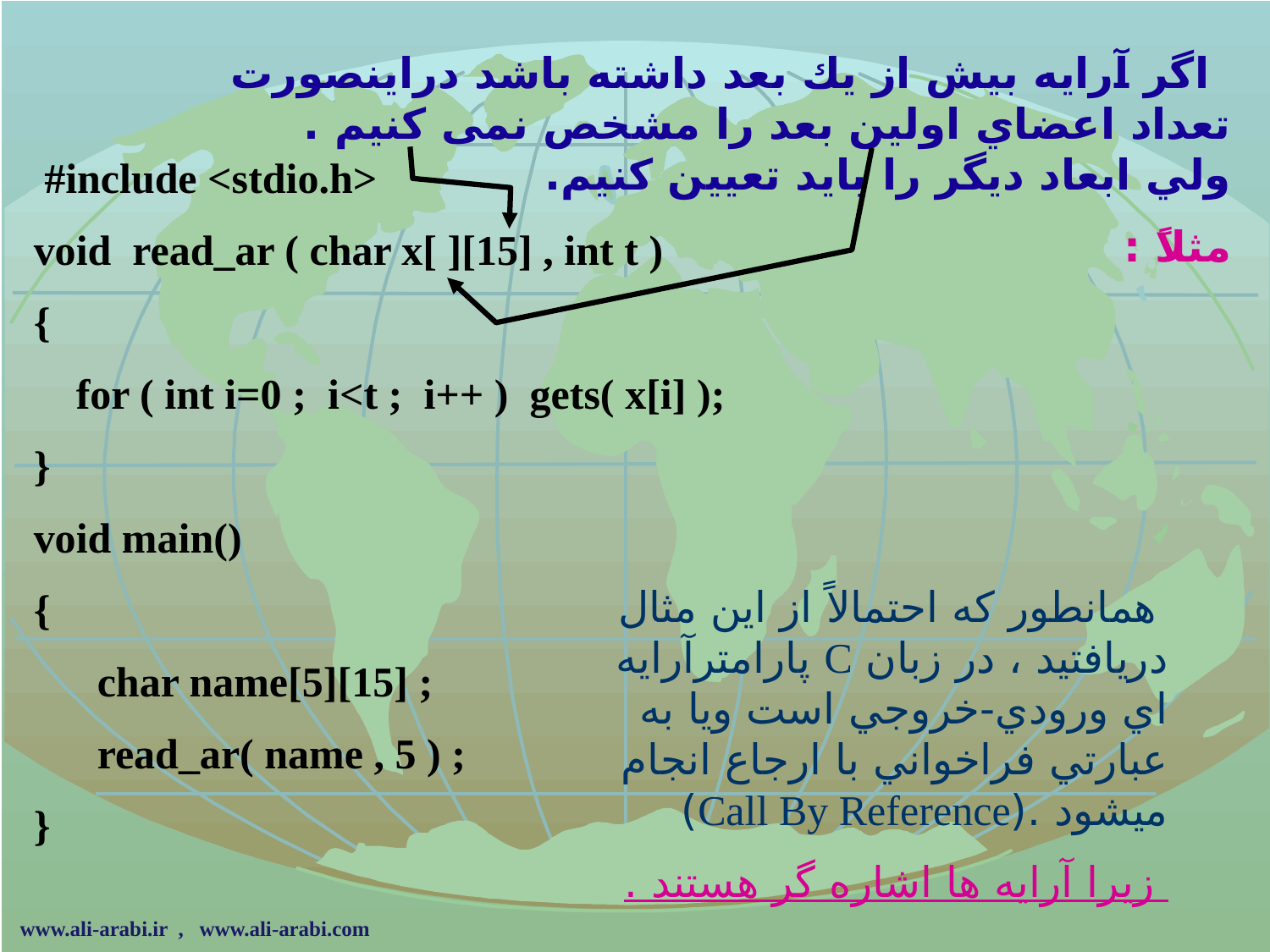

اگر آرايه بيش از يك بعد داشته باشد دراينصورت تعداد اعضاي اولين بعد را مشخص نمی کنیم . ولي ابعاد ديگر را بايد تعيين كنيم.
مثلاً :
 #include <stdio.h>
void  read_ar ( char x[ ][15] , int t )
{
    for ( int i=0 ;  i<t ;  i++ )  gets( x[i] );
}
void main()
{
      char name[5][15] ;
      read_ar( name , 5 ) ;
}

 همانطور كه احتمالاً از اين مثال دريافتيد ، در زبان C پارامترآرايه اي ورودي-خروجي است ويا به عبارتي فراخواني با ارجاع انجام ميشود .(Call By Reference)
 زيرا آرايه ها اشاره گر هستند .